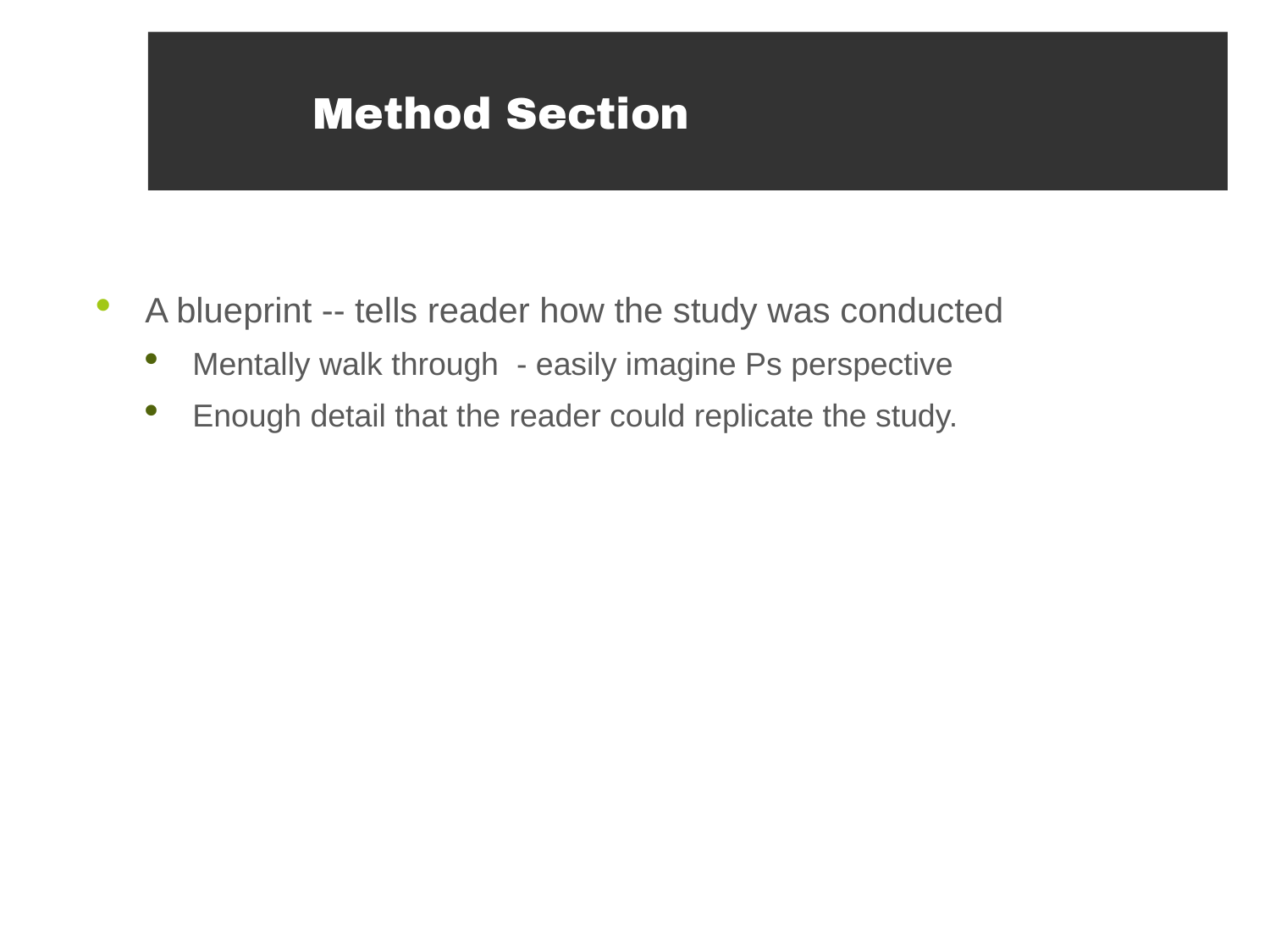

# Method Section
A blueprint -- tells reader how the study was conducted
Mentally walk through  - easily imagine Ps perspective
Enough detail that the reader could replicate the study.